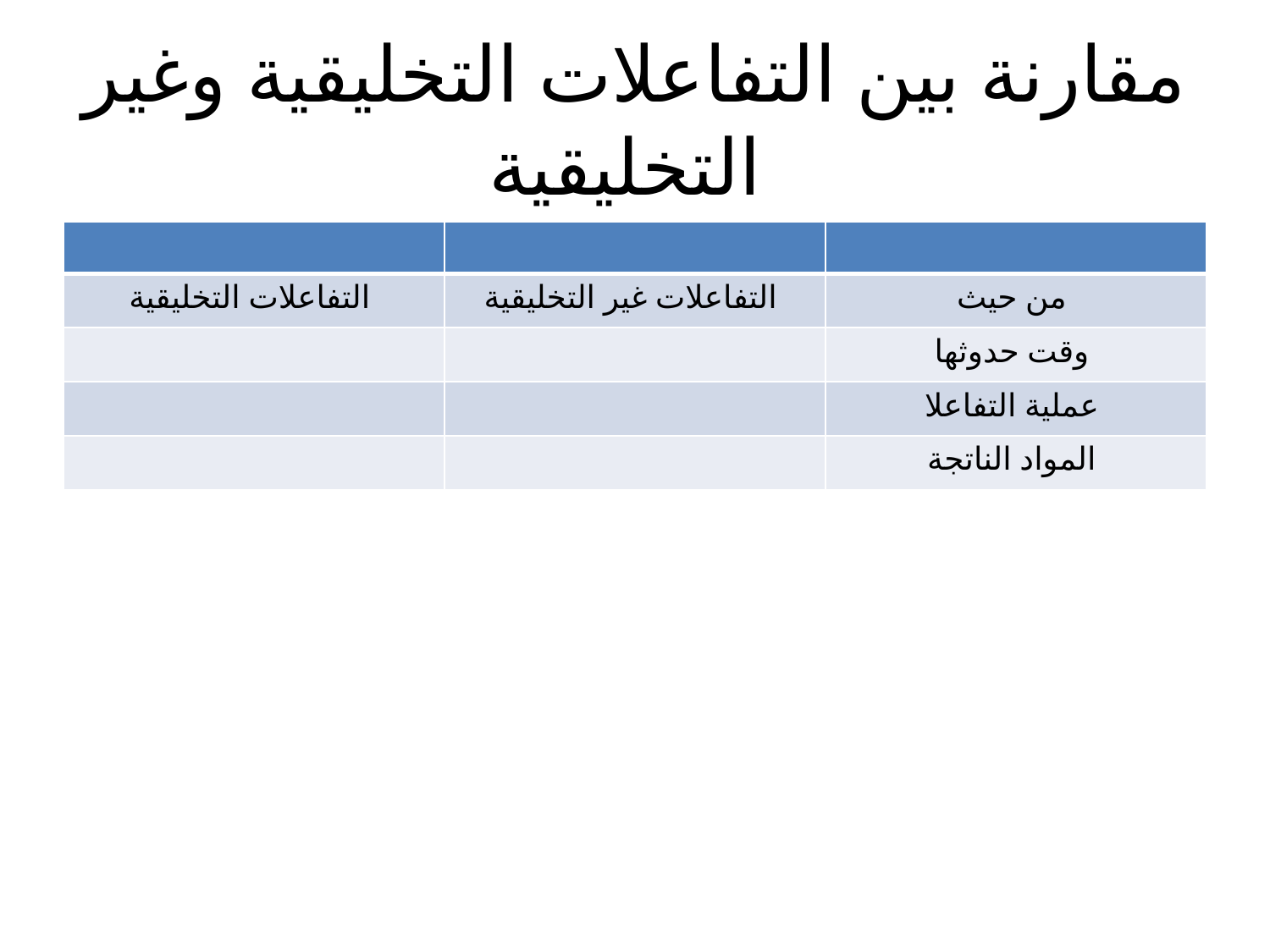

# مقارنة بين التفاعلات التخليقية وغير التخليقية
|  |  |  |
| --- | --- | --- |
| التفاعلات التخليقية | التفاعلات غير التخليقية | من حيث |
|  |  | وقت حدوثها |
|  |  | عملية التفاعلا |
|  |  | المواد الناتجة |